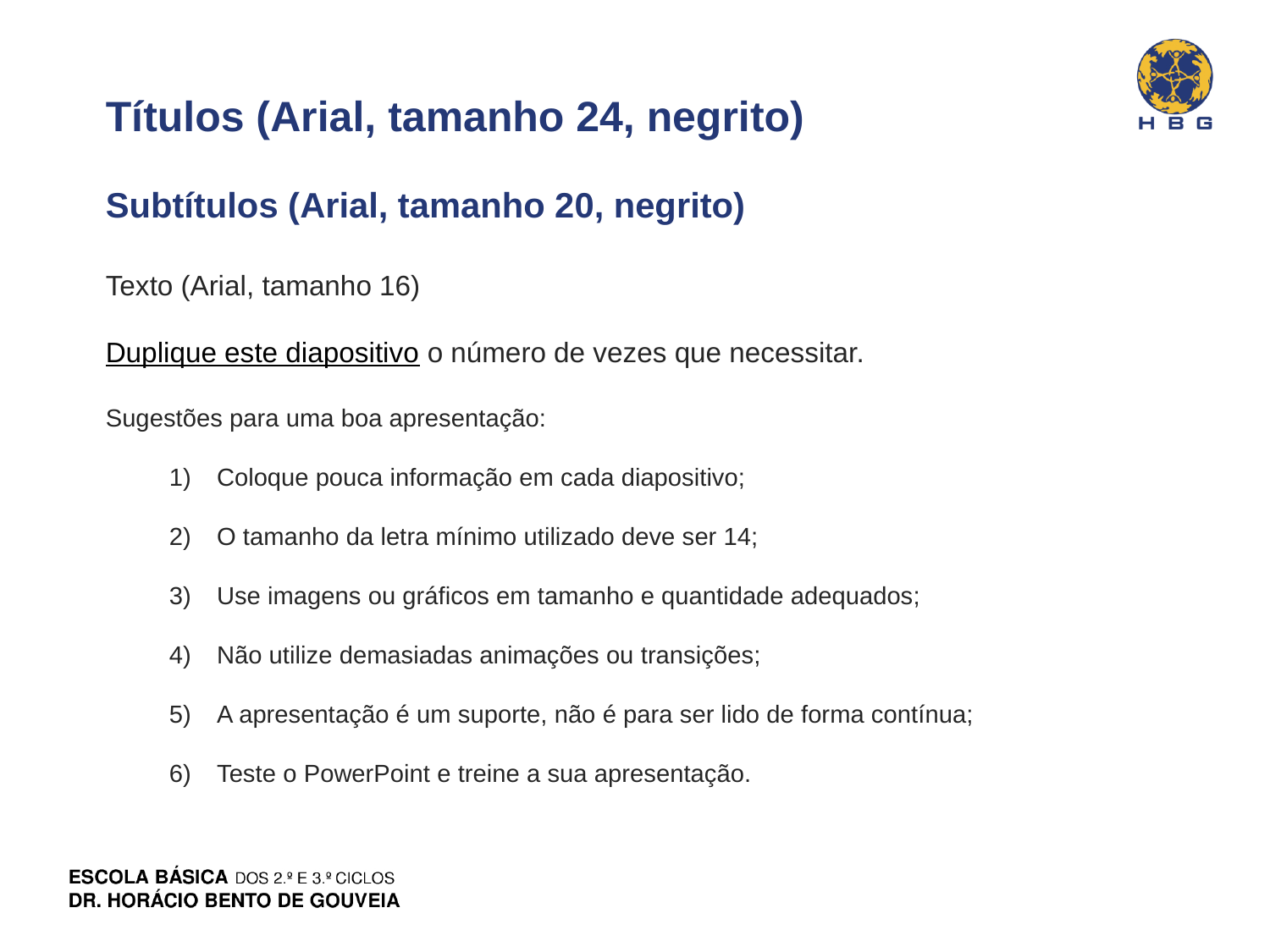

Títulos (Arial, tamanho 24, negrito)

Subtítulos (Arial, tamanho 20, negrito)

Texto (Arial, tamanho 16)

Duplique este diapositivo o número de vezes que necessitar.

Sugestões para uma boa apresentação:

Coloque pouca informação em cada diapositivo;

O tamanho da letra mínimo utilizado deve ser 14;

Use imagens ou gráficos em tamanho e quantidade adequados;

Não utilize demasiadas animações ou transições;

A apresentação é um suporte, não é para ser lido de forma contínua;

Teste o PowerPoint e treine a sua apresentação.